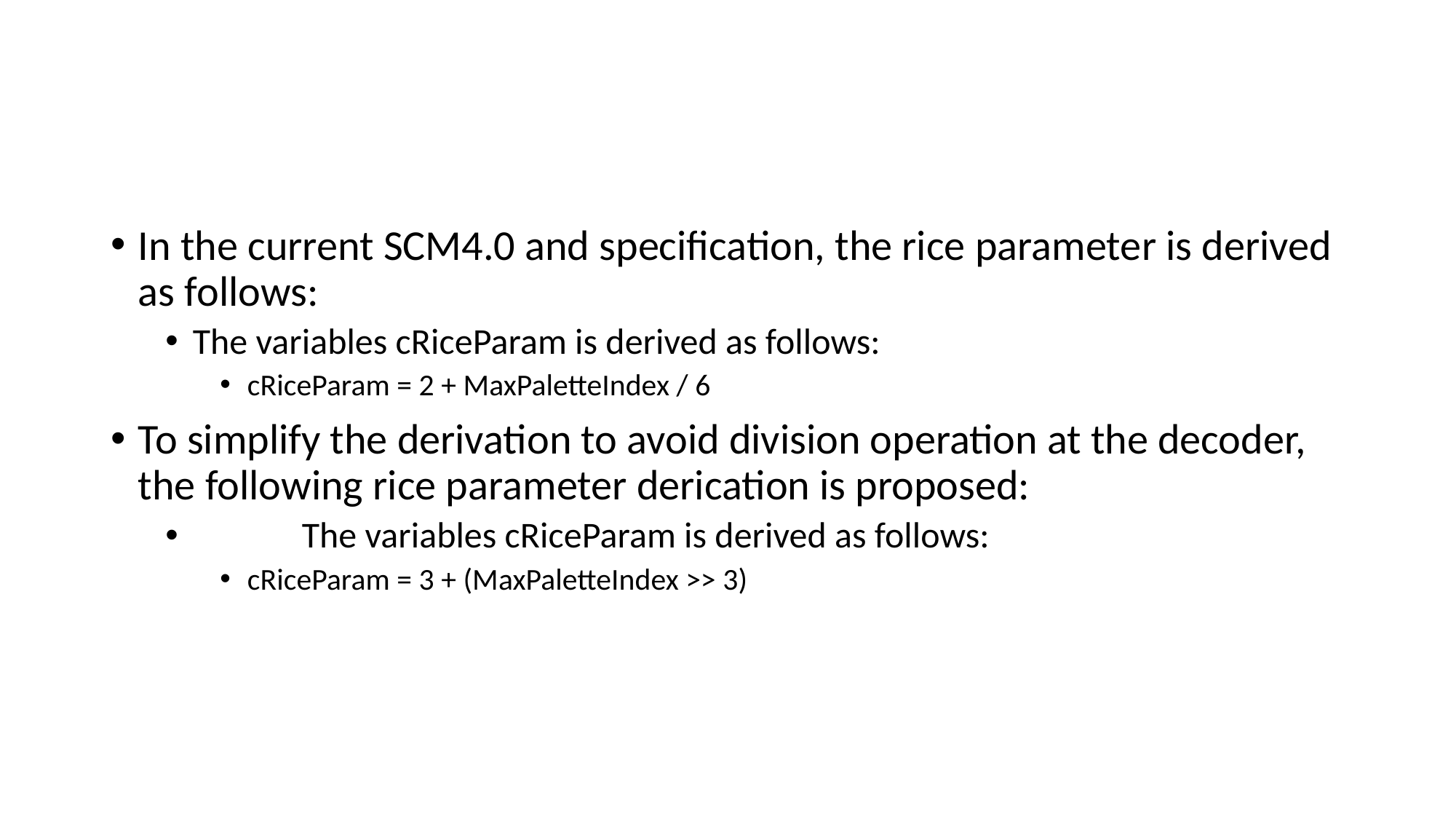

#
In the current SCM4.0 and specification, the rice parameter is derived as follows:
The variables cRiceParam is derived as follows:
cRiceParam = 2 + MaxPaletteIndex / 6
To simplify the derivation to avoid division operation at the decoder, the following rice parameter derication is proposed:
	The variables cRiceParam is derived as follows:
cRiceParam = 3 + (MaxPaletteIndex >> 3)